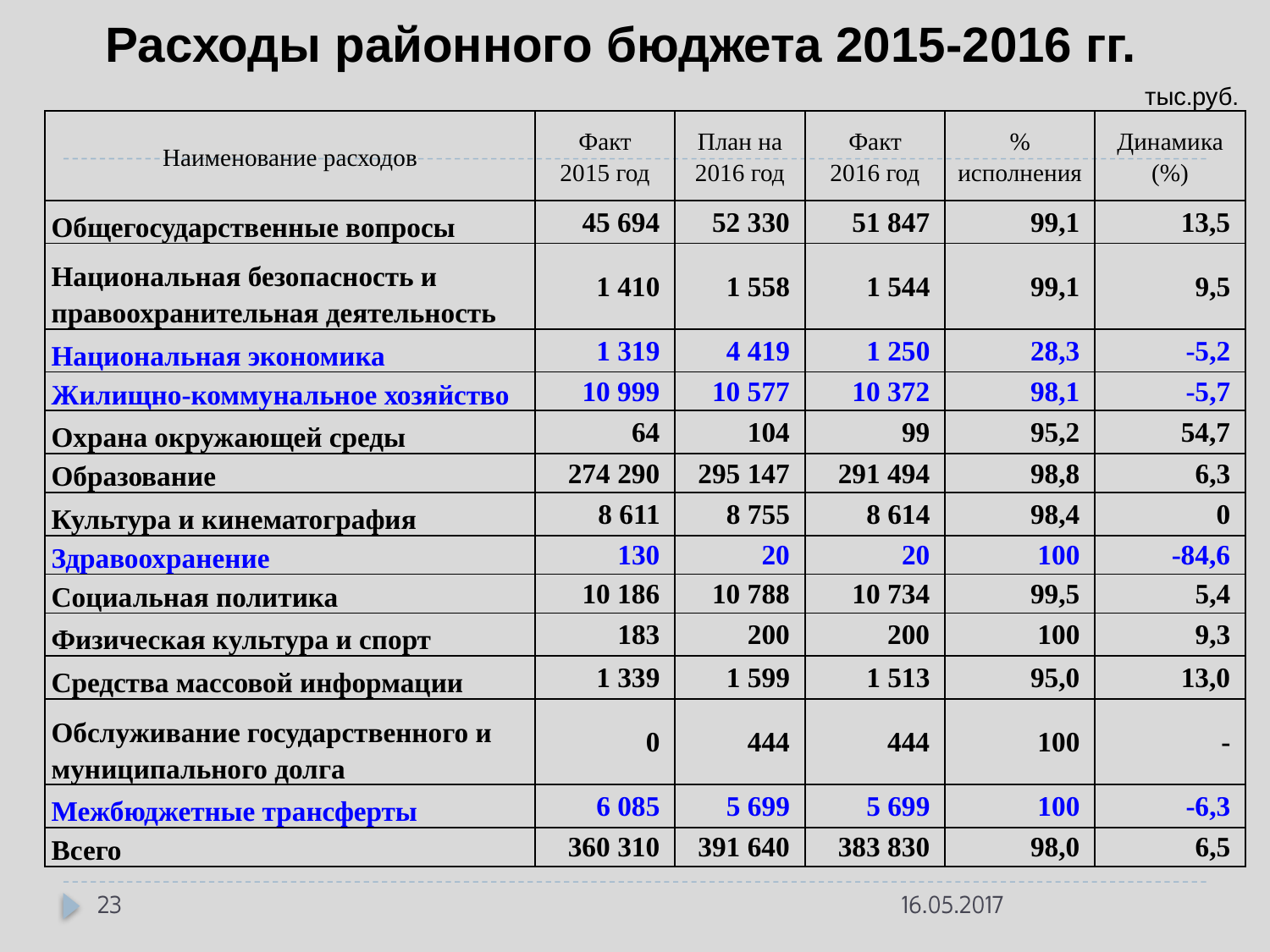

# Расходы районного бюджета 2015-2016 гг.
тыс.руб.
| Наименование расходов | Факт 2015 год | План на 2016 год | Факт 2016 год | % исполнения | Динамика (%) |
| --- | --- | --- | --- | --- | --- |
| Общегосударственные вопросы | 45 694 | 52 330 | 51 847 | 99,1 | 13,5 |
| Национальная безопасность и правоохранительная деятельность | 1 410 | 1 558 | 1 544 | 99,1 | 9,5 |
| Национальная экономика | 1 319 | 4 419 | 1 250 | 28,3 | -5,2 |
| Жилищно-коммунальное хозяйство | 10 999 | 10 577 | 10 372 | 98,1 | -5,7 |
| Охрана окружающей среды | 64 | 104 | 99 | 95,2 | 54,7 |
| Образование | 274 290 | 295 147 | 291 494 | 98,8 | 6,3 |
| Культура и кинематография | 8 611 | 8 755 | 8 614 | 98,4 | 0 |
| Здравоохранение | 130 | 20 | 20 | 100 | -84,6 |
| Социальная политика | 10 186 | 10 788 | 10 734 | 99,5 | 5,4 |
| Физическая культура и спорт | 183 | 200 | 200 | 100 | 9,3 |
| Средства массовой информации | 1 339 | 1 599 | 1 513 | 95,0 | 13,0 |
| Обслуживание государственного и муниципального долга | 0 | 444 | 444 | 100 | - |
| Межбюджетные трансферты | 6 085 | 5 699 | 5 699 | 100 | -6,3 |
| Всего | 360 310 | 391 640 | 383 830 | 98,0 | 6,5 |
23
16.05.2017